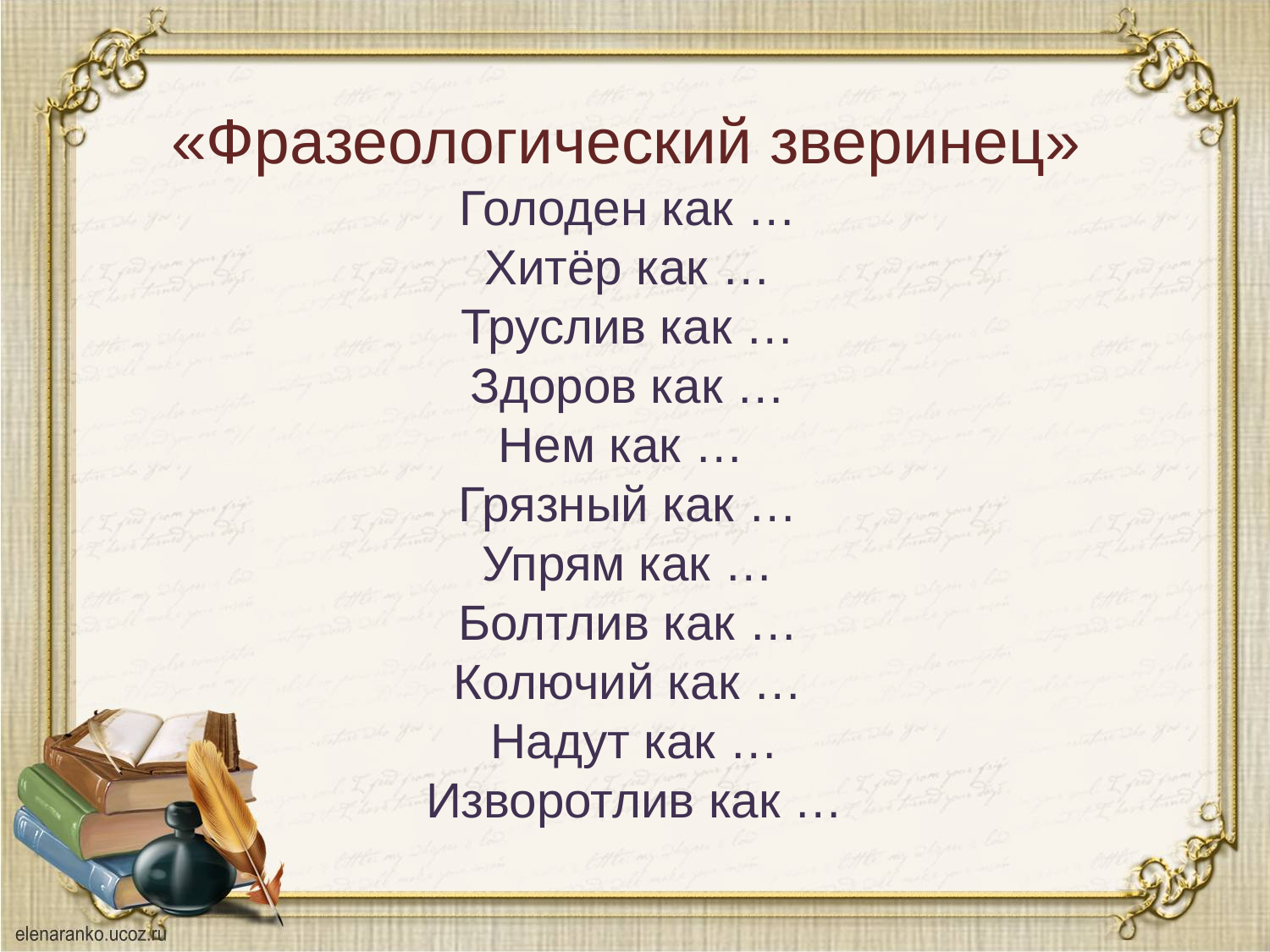

# «Фразеологический зверинец» Голоден как … Хитёр как … Труслив как … Здоров как … Нем как … Грязный как … Упрям как … Болтлив как … Колючий как … Надут как … Изворотлив как …